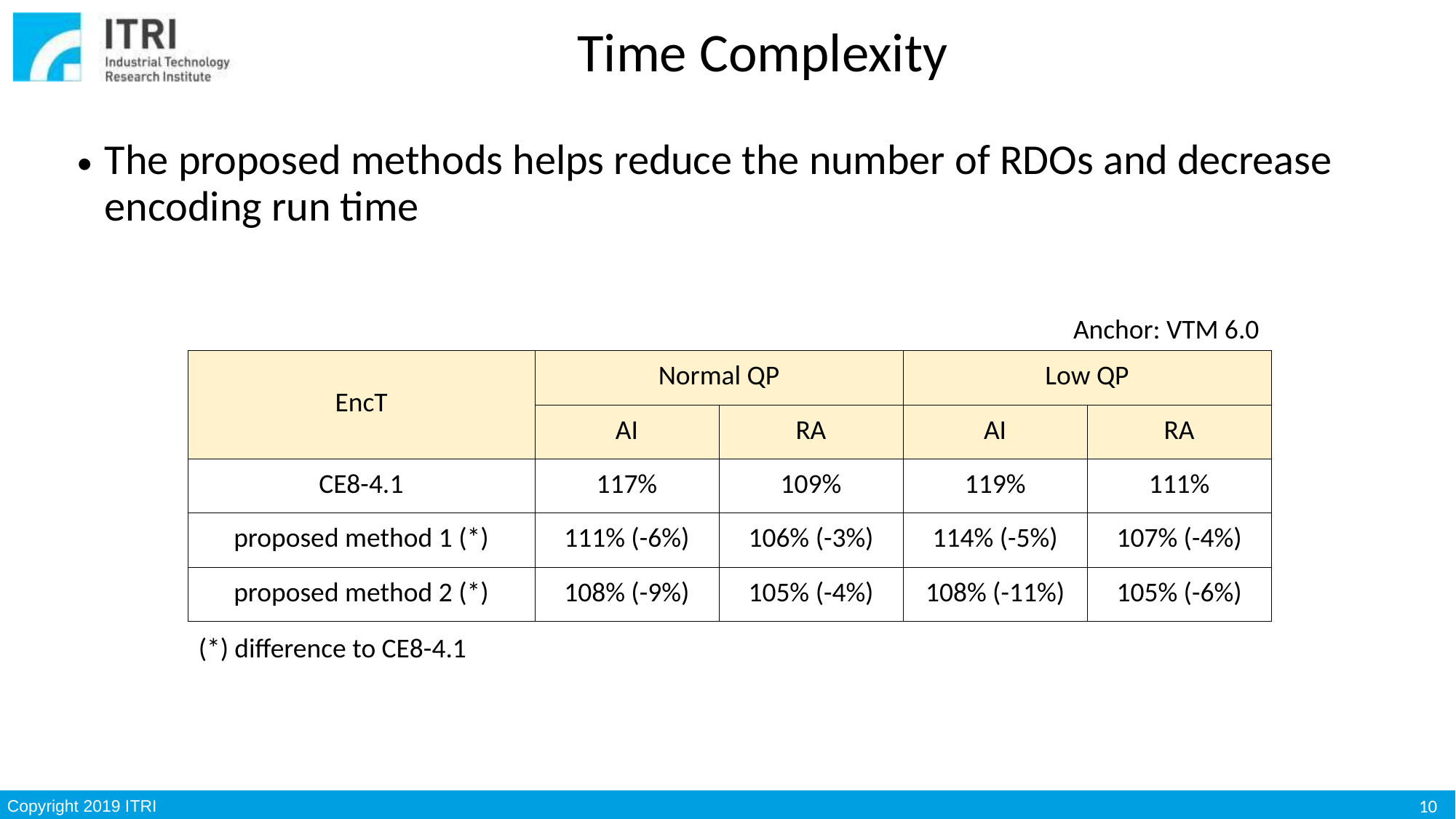

# Time Complexity
The proposed methods helps reduce the number of RDOs and decrease encoding run time
Anchor: VTM 6.0
| EncT | Normal QP |  | Low QP |  |
| --- | --- | --- | --- | --- |
|  | AI | RA | AI | RA |
| CE8-4.1 | 117% | 109% | 119% | 111% |
| proposed method 1 (\*) | 111% (-6%) | 106% (-3%) | 114% (-5%) | 107% (-4%) |
| proposed method 2 (\*) | 108% (-9%) | 105% (-4%) | 108% (-11%) | 105% (-6%) |
(*) difference to CE8-4.1